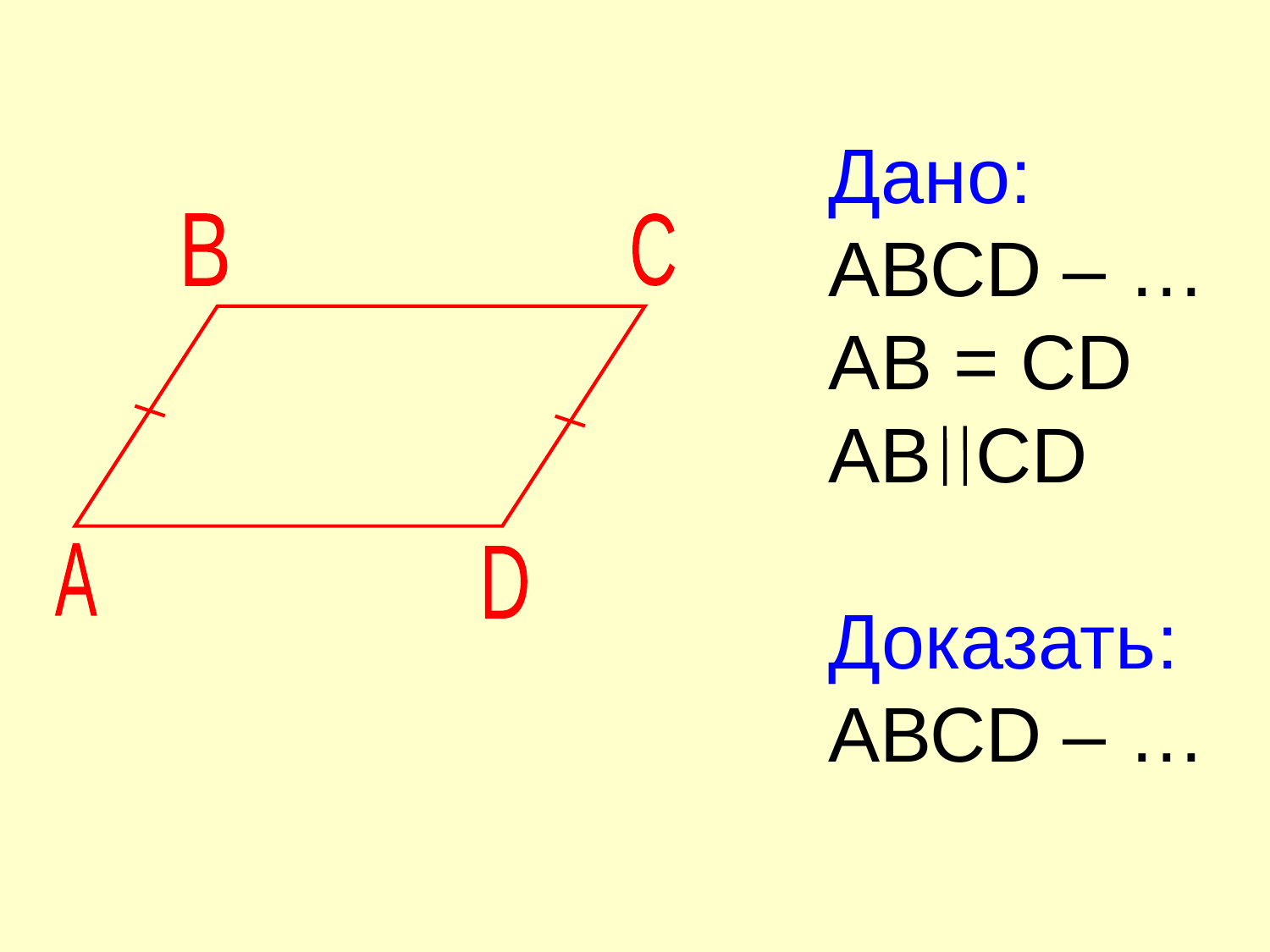

Дано:
АВСD – …
AВ = CD
AB  CD

Доказать:
АВСD – …
В
С

А
D